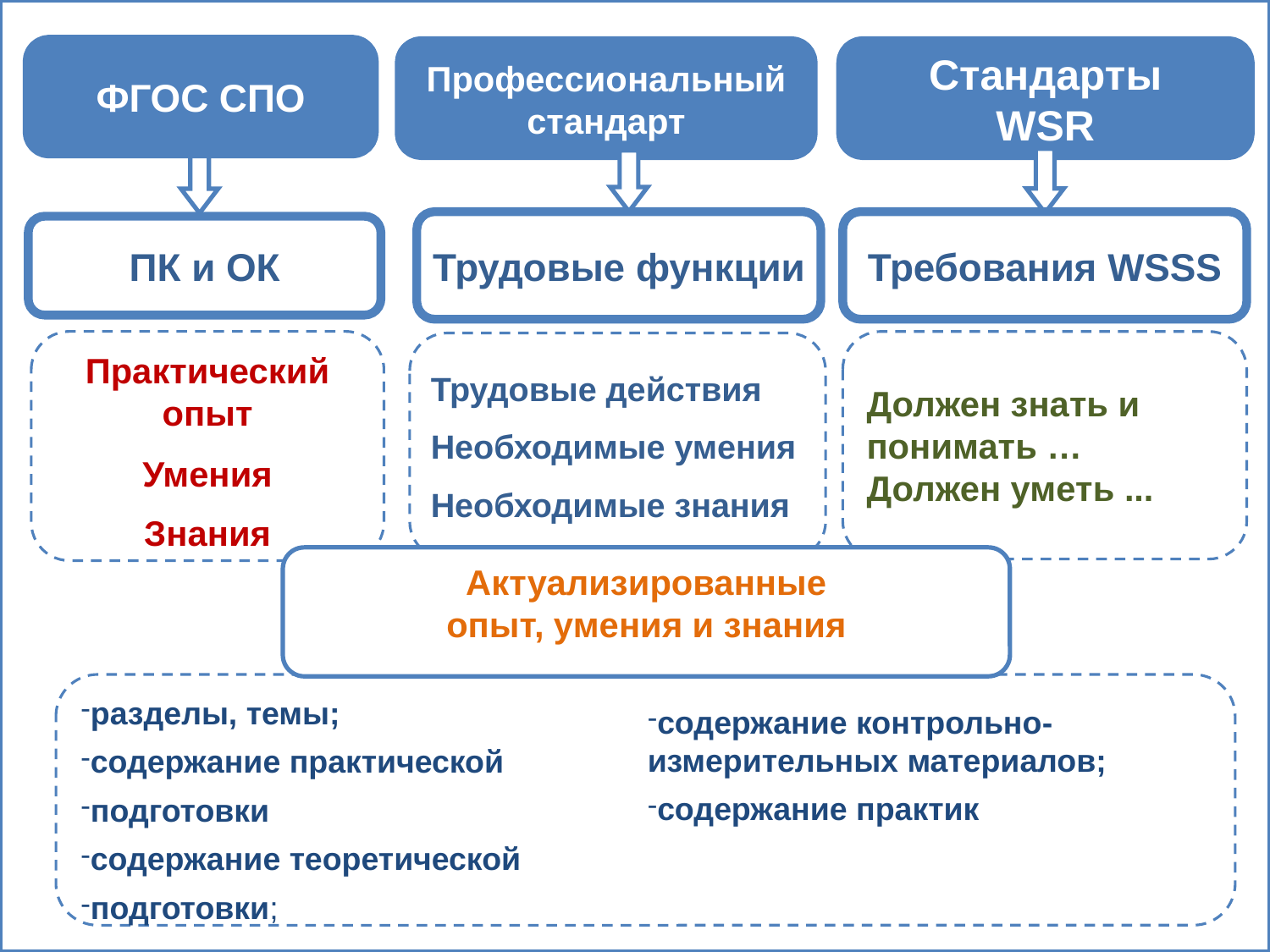

ФГОС СПО
Профессиональный стандарт
Стандарты
WSR

Трудовые функции
Требования WSSS
ПК и ОК
Практический опыт
Умения
Знания
Должен знать и понимать …
Должен уметь ...
Трудовые действия
Необходимые умения
Необходимые знания
Актуализированные
опыт, умения и знания
разделы, темы;
содержание практической
подготовки
содержание теоретической
подготовки;
содержание контрольно-измерительных материалов;
содержание практик